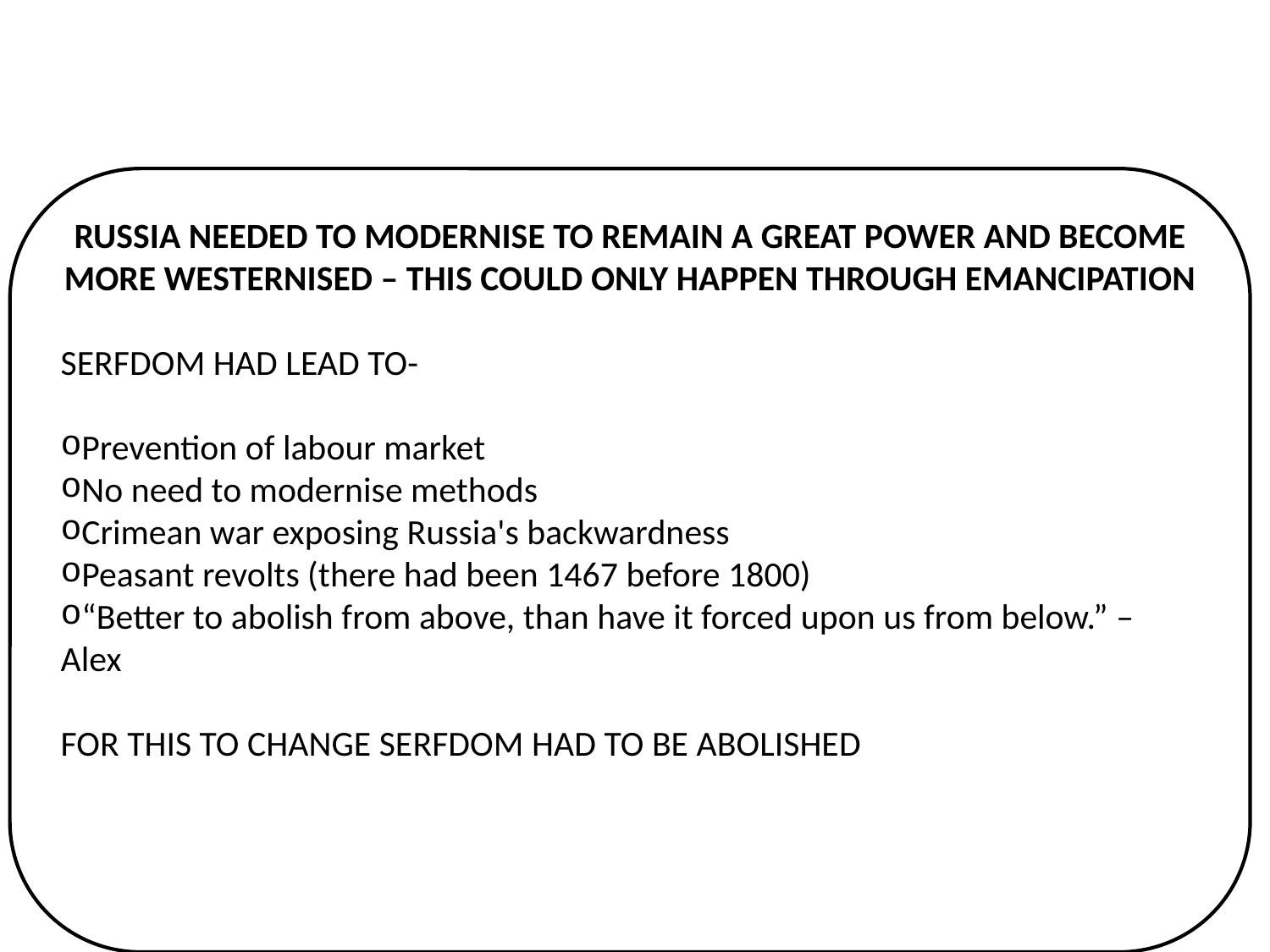

RUSSIA NEEDED TO MODERNISE TO REMAIN A GREAT POWER AND BECOME MORE WESTERNISED – THIS COULD ONLY HAPPEN THROUGH EMANCIPATION

SERFDOM HAD LEAD TO-

Prevention of labour market
No need to modernise methods
Crimean war exposing Russia's backwardness
Peasant revolts (there had been 1467 before 1800)
“Better to abolish from above, than have it forced upon us from below.” – Alex

FOR THIS TO CHANGE SERFDOM HAD TO BE ABOLISHED